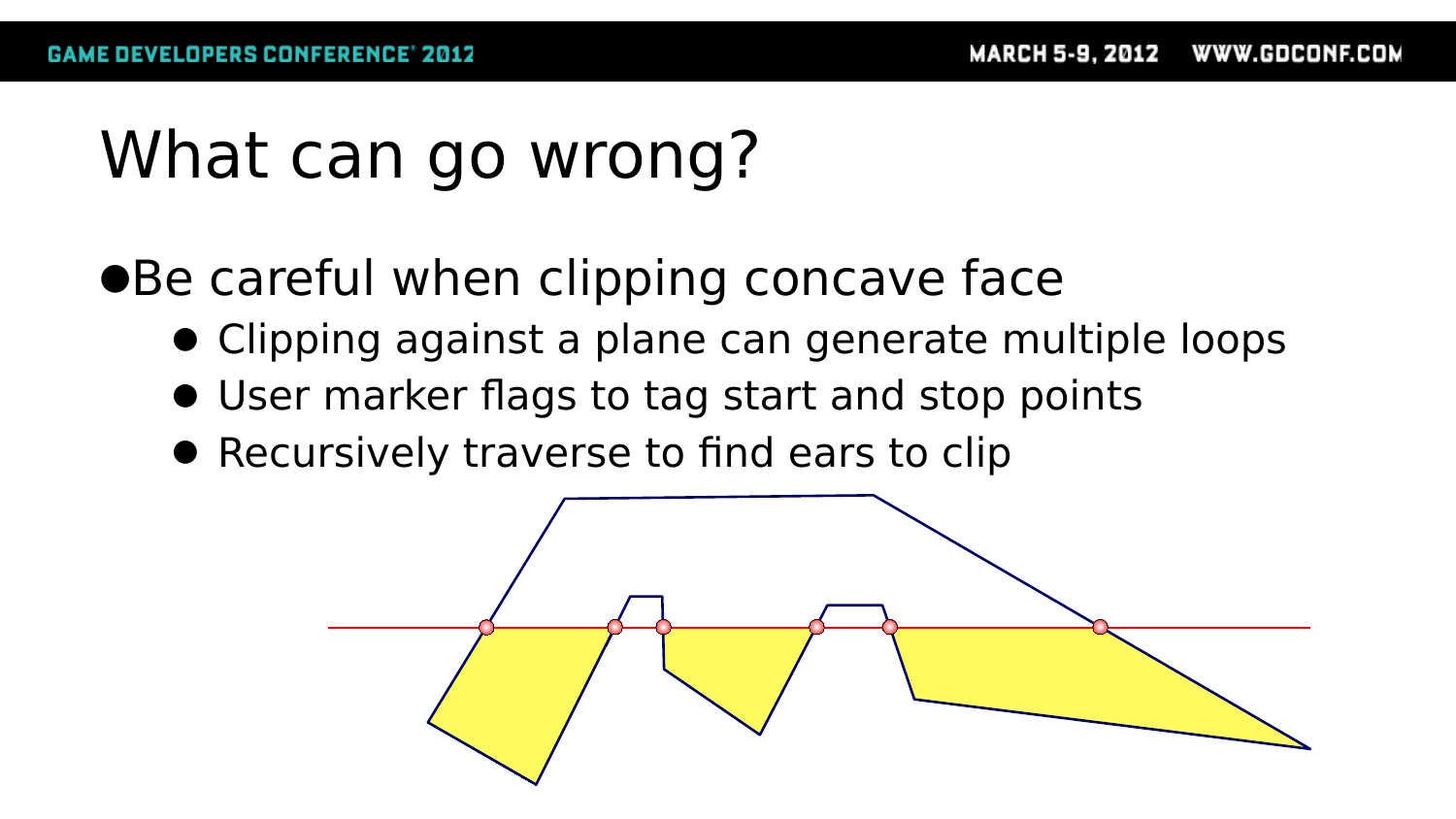

# What can go wrong?
Be careful when clipping concave face
Clipping against a plane can generate multiple loops
User marker flags to tag start and stop points
Recursively traverse to find ears to clip